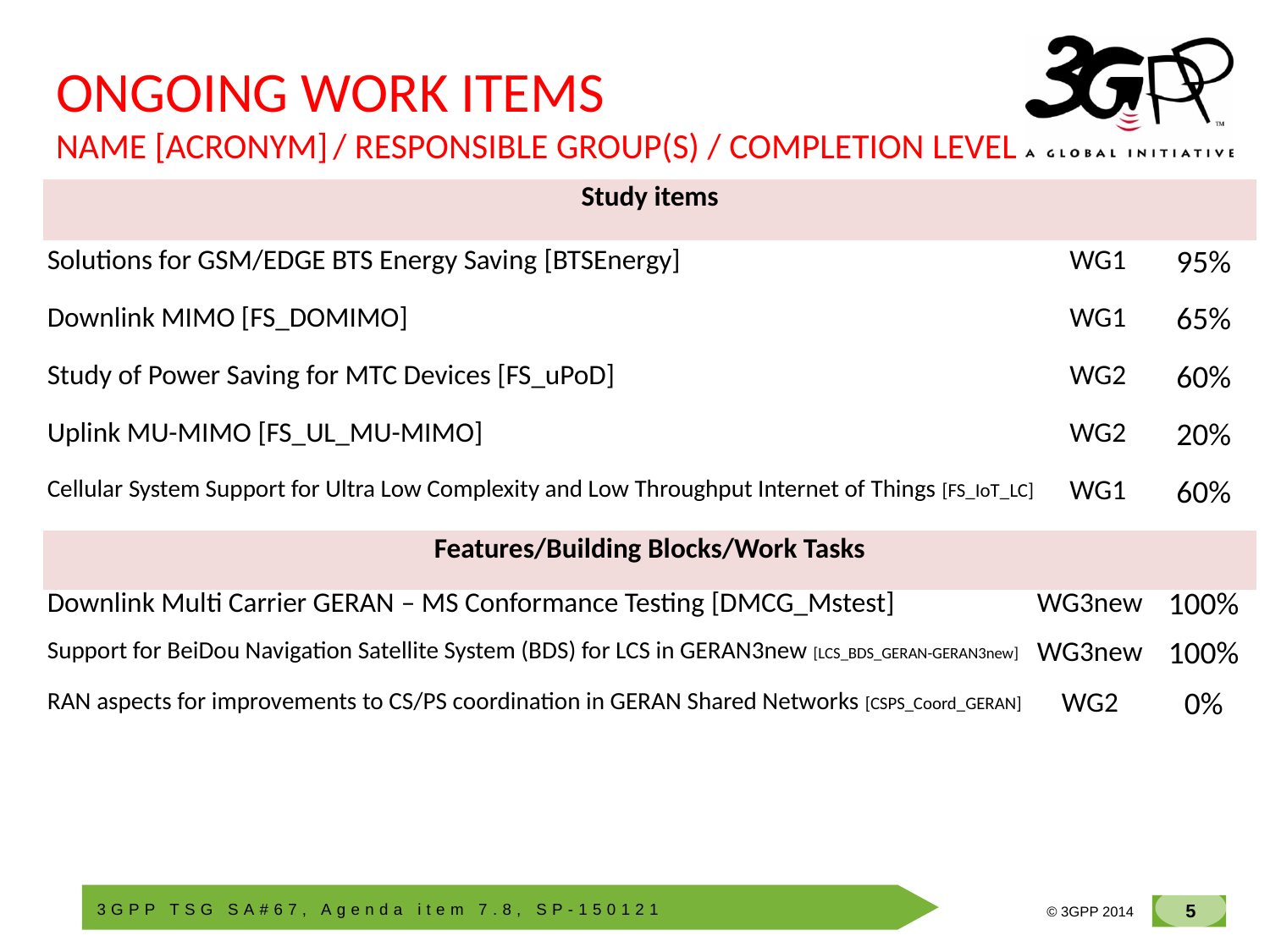

# ONGOING WORK ITEMS NAME [ACRONYM] / RESPONSIBLE GROUP(S) / COMPLETION LEVEL
| Study items |  |  |  |
| --- | --- | --- | --- |
| Solutions for GSM/EDGE BTS Energy Saving [BTSEnergy] |  | WG1 | 95% |
| Downlink MIMO [FS\_DOMIMO] |  | WG1 | 65% |
| Study of Power Saving for MTC Devices [FS\_uPoD] |  | WG2 | 60% |
| Uplink MU-MIMO [FS\_UL\_MU-MIMO] |  | WG2 | 20% |
| Cellular System Support for Ultra Low Complexity and Low Throughput Internet of Things [FS\_IoT\_LC] |  | WG1 | 60% |
| Features/Building Blocks/Work Tasks |  |  |  |
| Downlink Multi Carrier GERAN – MS Conformance Testing [DMCG\_Mstest] | WG3new |  | 100% |
| Support for BeiDou Navigation Satellite System (BDS) for LCS in GERAN3new [LCS\_BDS\_GERAN-GERAN3new] | WG3new |  | 100% |
| RAN aspects for improvements to CS/PS coordination in GERAN Shared Networks [CSPS\_Coord\_GERAN] | WG2 |  | 0% |